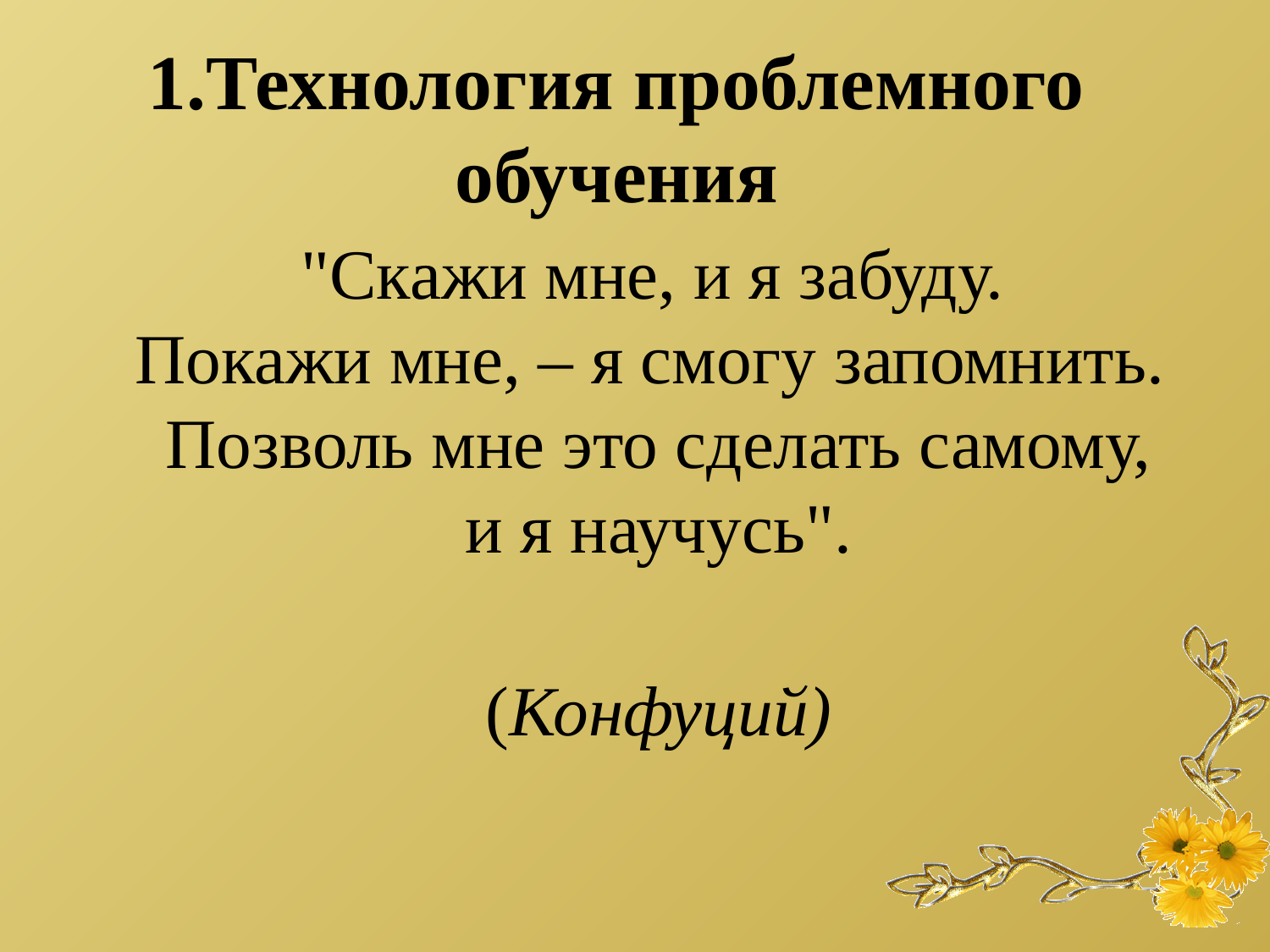

# 1.Технология проблемного обучения
   "Скажи мне, и я забуду. 
Покажи мне, – я смогу запомнить. 
Позволь мне это сделать самому,
и я научусь".
                                             (Конфуций)